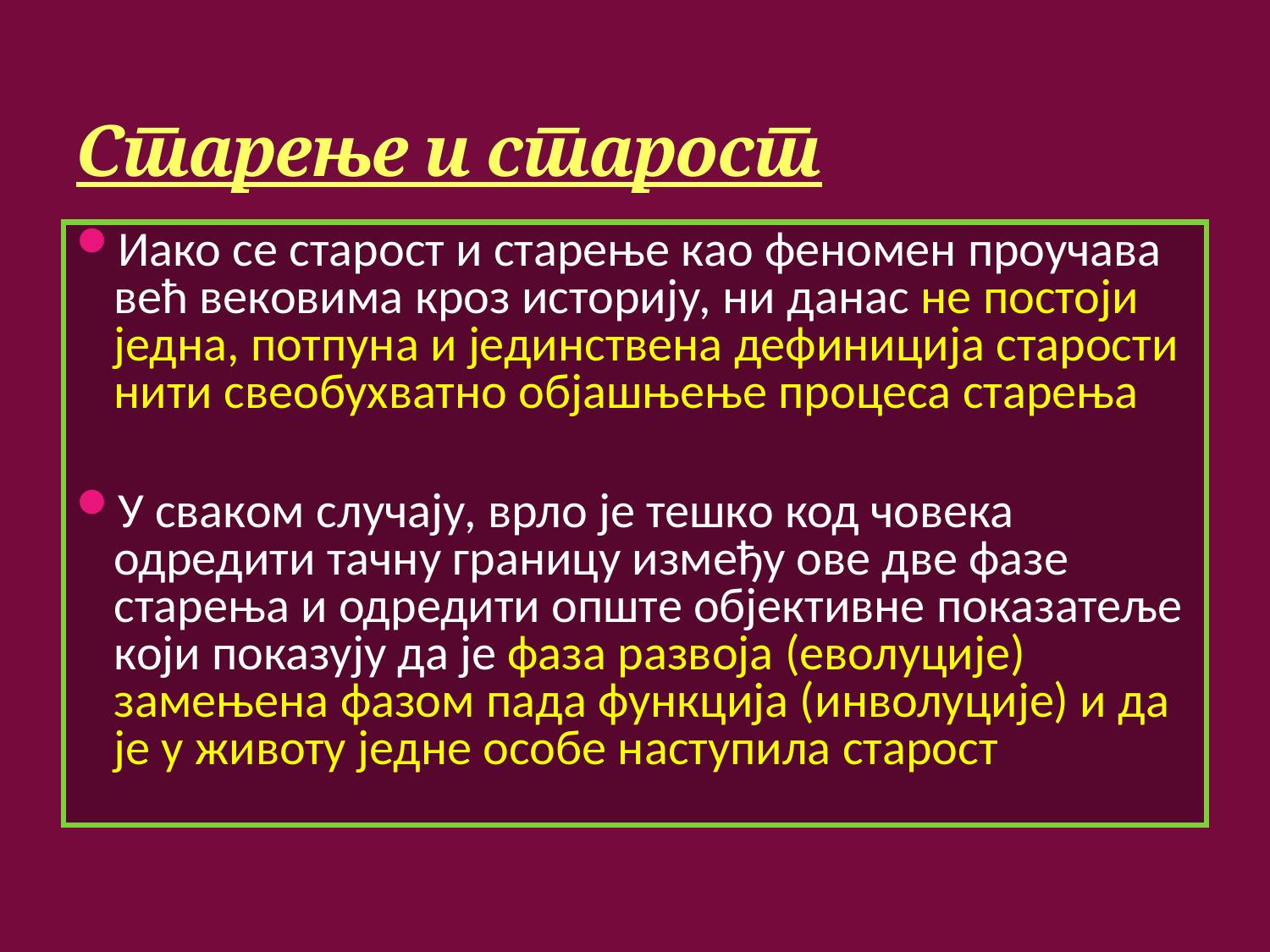

# Старење и старост
Иако се старост и старење као феномен проучава већ вековима кроз историју, ни данас не постоји једна, потпуна и јединствена дефиниција старости  нити свеобухватно објашњење процеса старења

У сваком случају, врло је тешко код човека одредити тачну границу између ове две фазе старења и одредити опште објективне показатеље који показују да је фаза развоја (еволуције) замењена фазом пада функција (инволуције) и да је у животу једне особе наступила старост